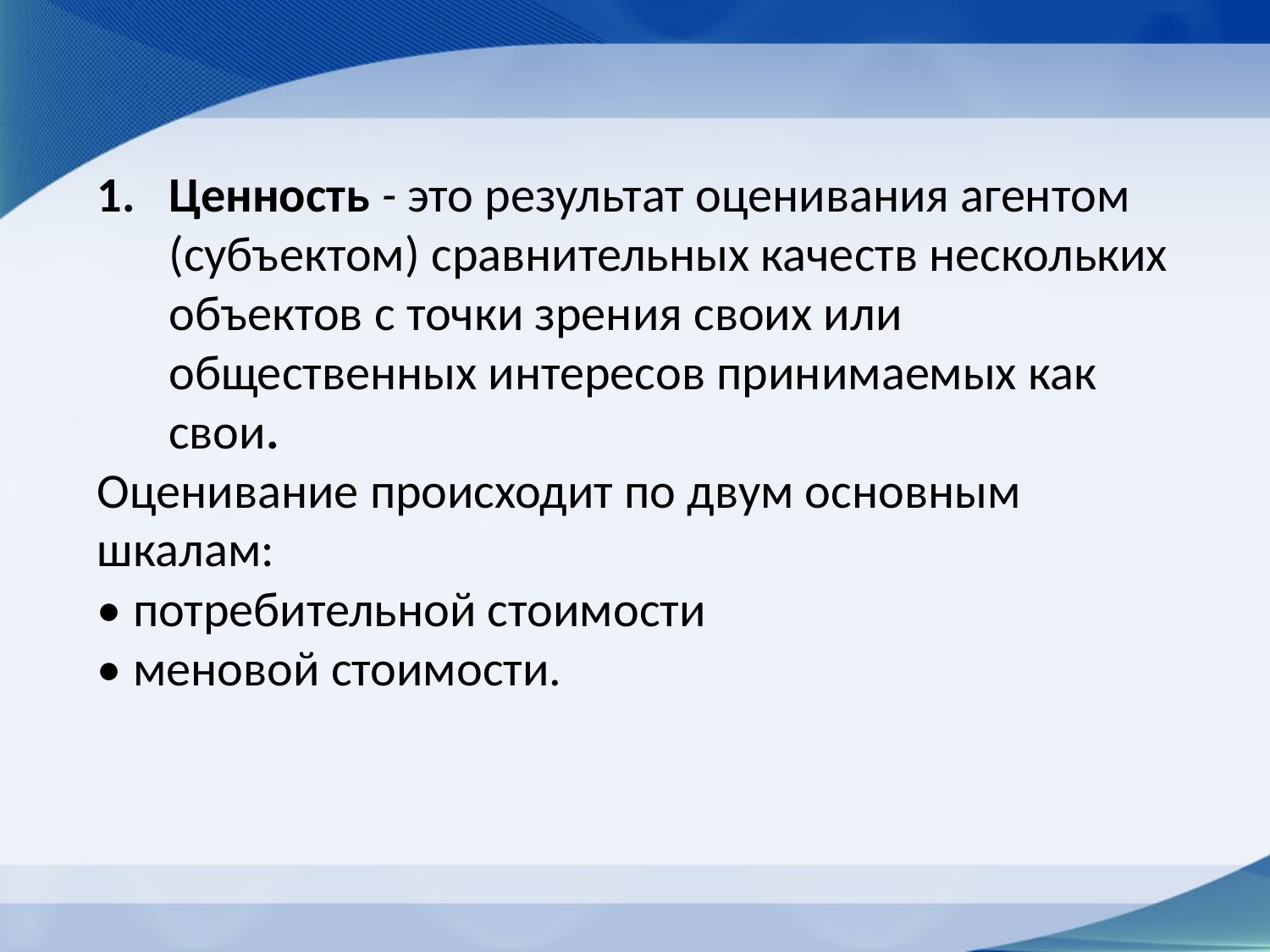

Ценность - это результат оценивания агентом (субъектом) сравнительных качеств нескольких объектов с точки зрения своих или общественных интересов принимаемых как свои.
Оценивание происходит по двум основным шкалам:
• потребительной стоимости
• меновой стоимости.